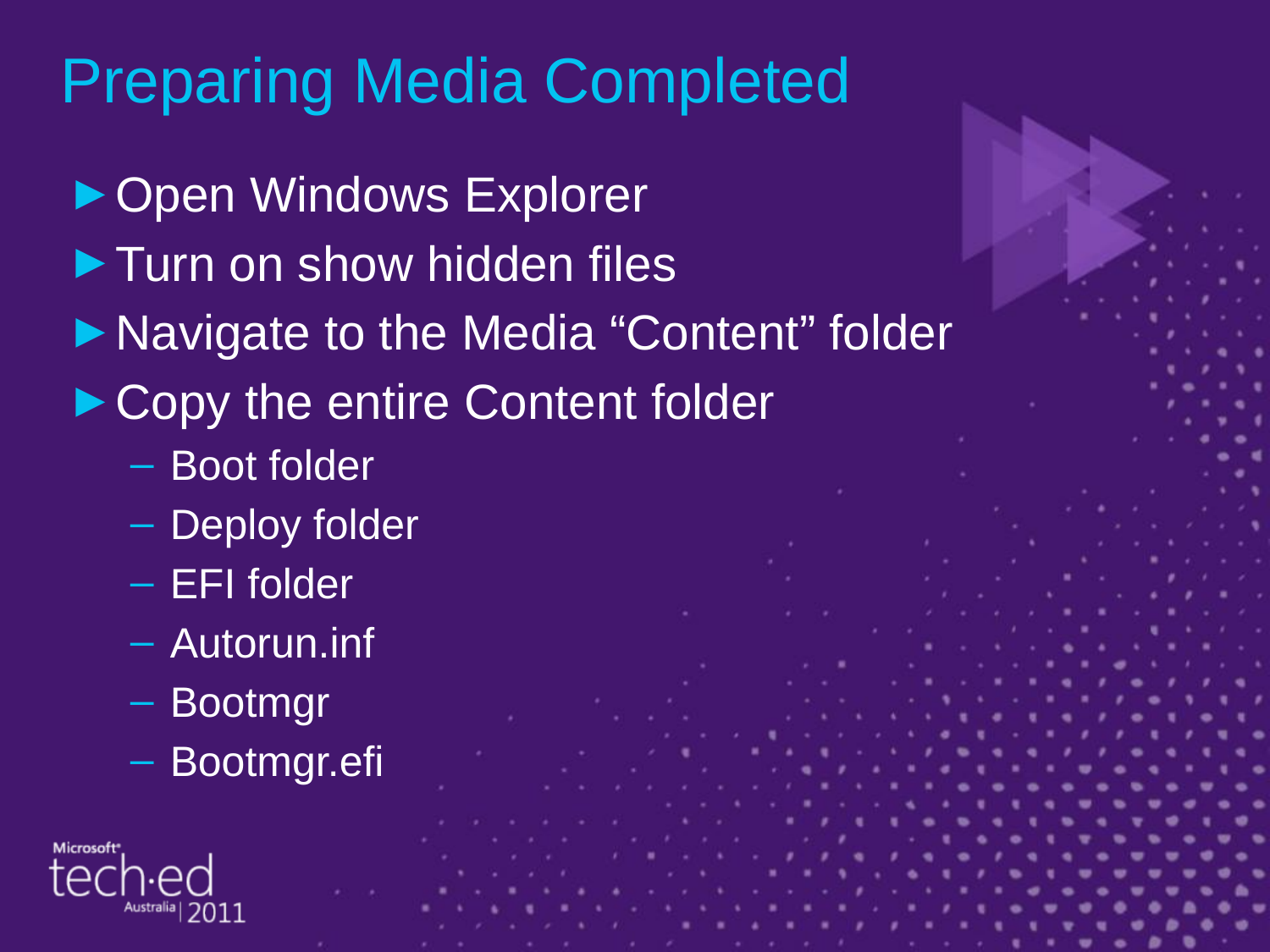

# Preparing Media Completed
Open Windows Explorer
Turn on show hidden files
Navigate to the Media “Content” folder
Copy the entire Content folder
Boot folder
Deploy folder
EFI folder
Autorun.inf
Bootmgr
Bootmgr.efi